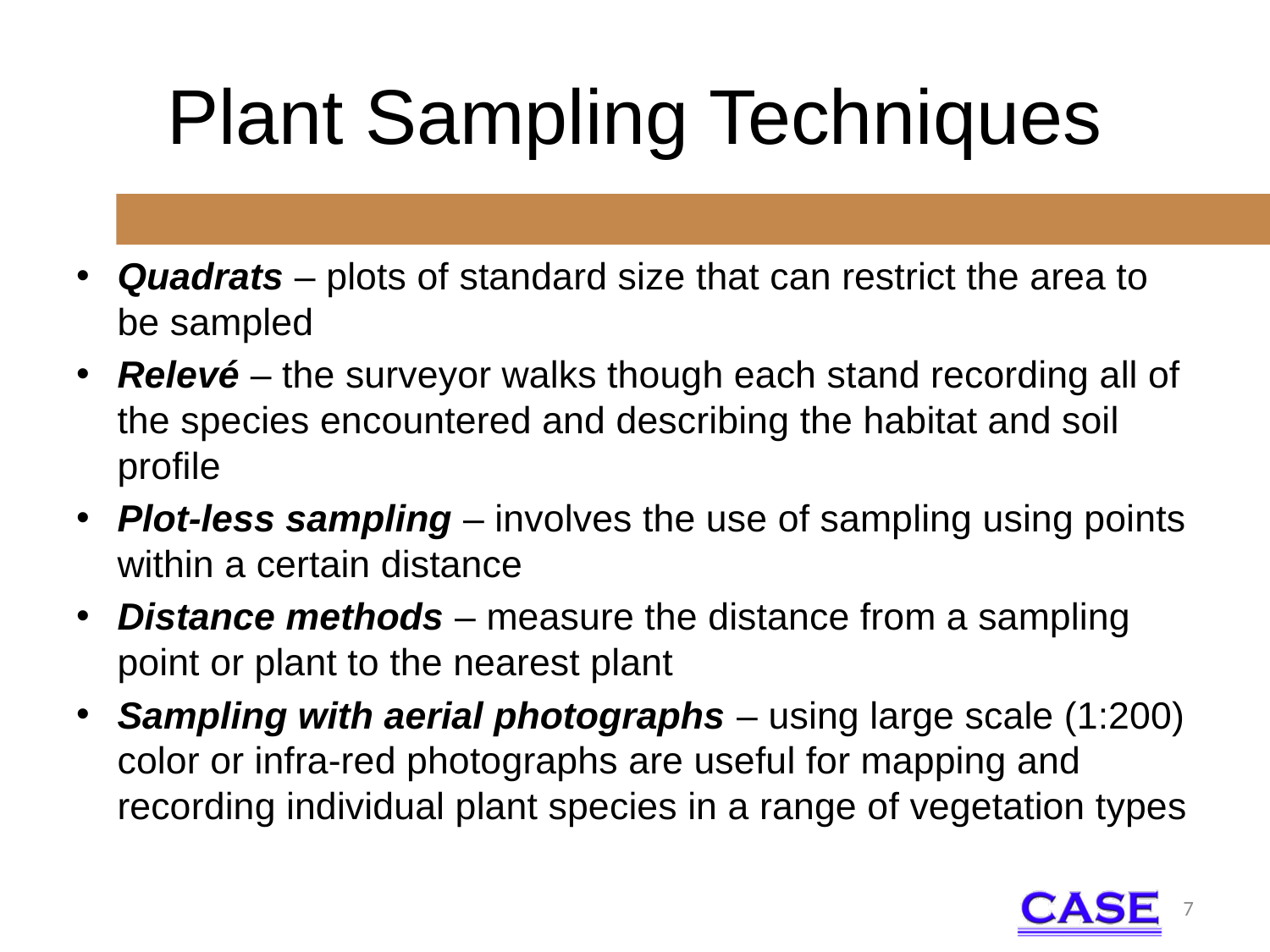

# Plant Sampling Techniques
Quadrats – plots of standard size that can restrict the area to be sampled
Relevé – the surveyor walks though each stand recording all of the species encountered and describing the habitat and soil profile
Plot-less sampling – involves the use of sampling using points within a certain distance
Distance methods – measure the distance from a sampling point or plant to the nearest plant
Sampling with aerial photographs – using large scale (1:200) color or infra-red photographs are useful for mapping and recording individual plant species in a range of vegetation types
7